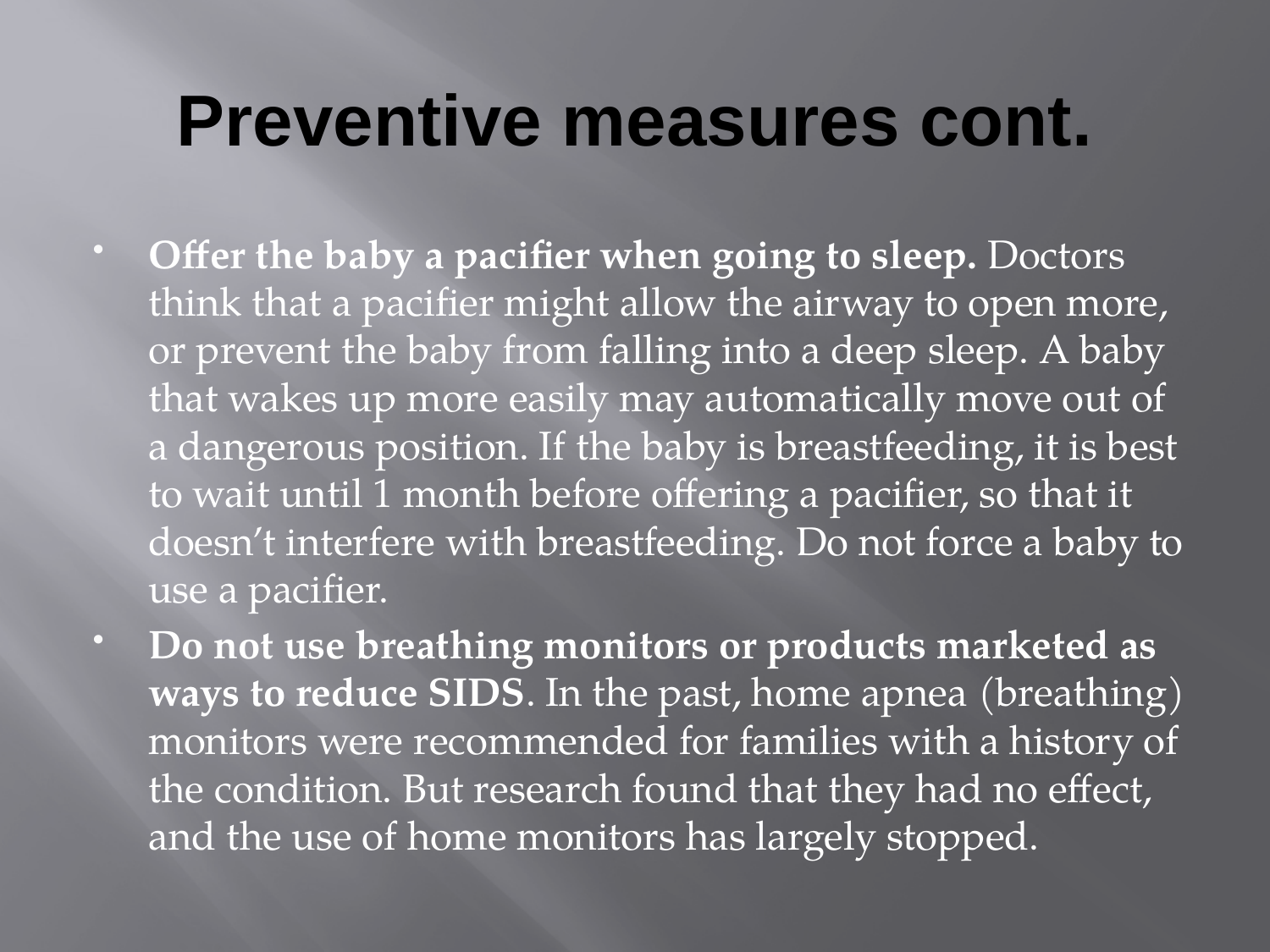

# Preventive measures cont.
Offer the baby a pacifier when going to sleep. Doctors think that a pacifier might allow the airway to open more, or prevent the baby from falling into a deep sleep. A baby that wakes up more easily may automatically move out of a dangerous position. If the baby is breastfeeding, it is best to wait until 1 month before offering a pacifier, so that it doesn’t interfere with breastfeeding. Do not force a baby to use a pacifier.
Do not use breathing monitors or products marketed as ways to reduce SIDS. In the past, home apnea (breathing) monitors were recommended for families with a history of the condition. But research found that they had no effect, and the use of home monitors has largely stopped.